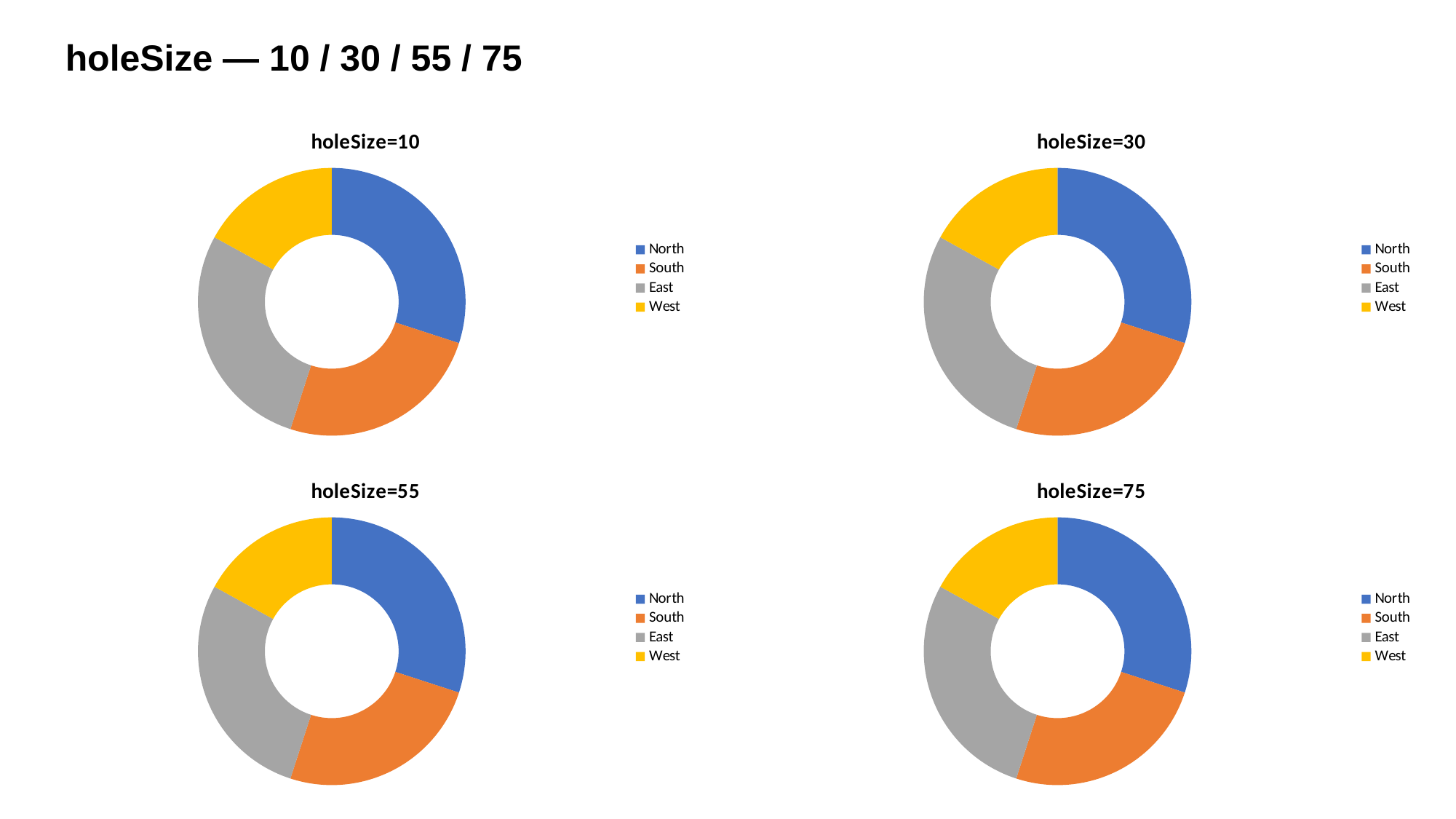

holeSize — 10 / 30 / 55 / 75

### Chart: holeSize=10

| Category |  |
|---|---|
| North | 30.0 |
| South | 25.0 |
| East | 28.0 |
| West | 17.0 |

### Chart: holeSize=30

| Category |  |
|---|---|
| North | 30.0 |
| South | 25.0 |
| East | 28.0 |
| West | 17.0 |

### Chart: holeSize=55

| Category |  |
|---|---|
| North | 30.0 |
| South | 25.0 |
| East | 28.0 |
| West | 17.0 |

### Chart: holeSize=75

| Category |  |
|---|---|
| North | 30.0 |
| South | 25.0 |
| East | 28.0 |
| West | 17.0 |